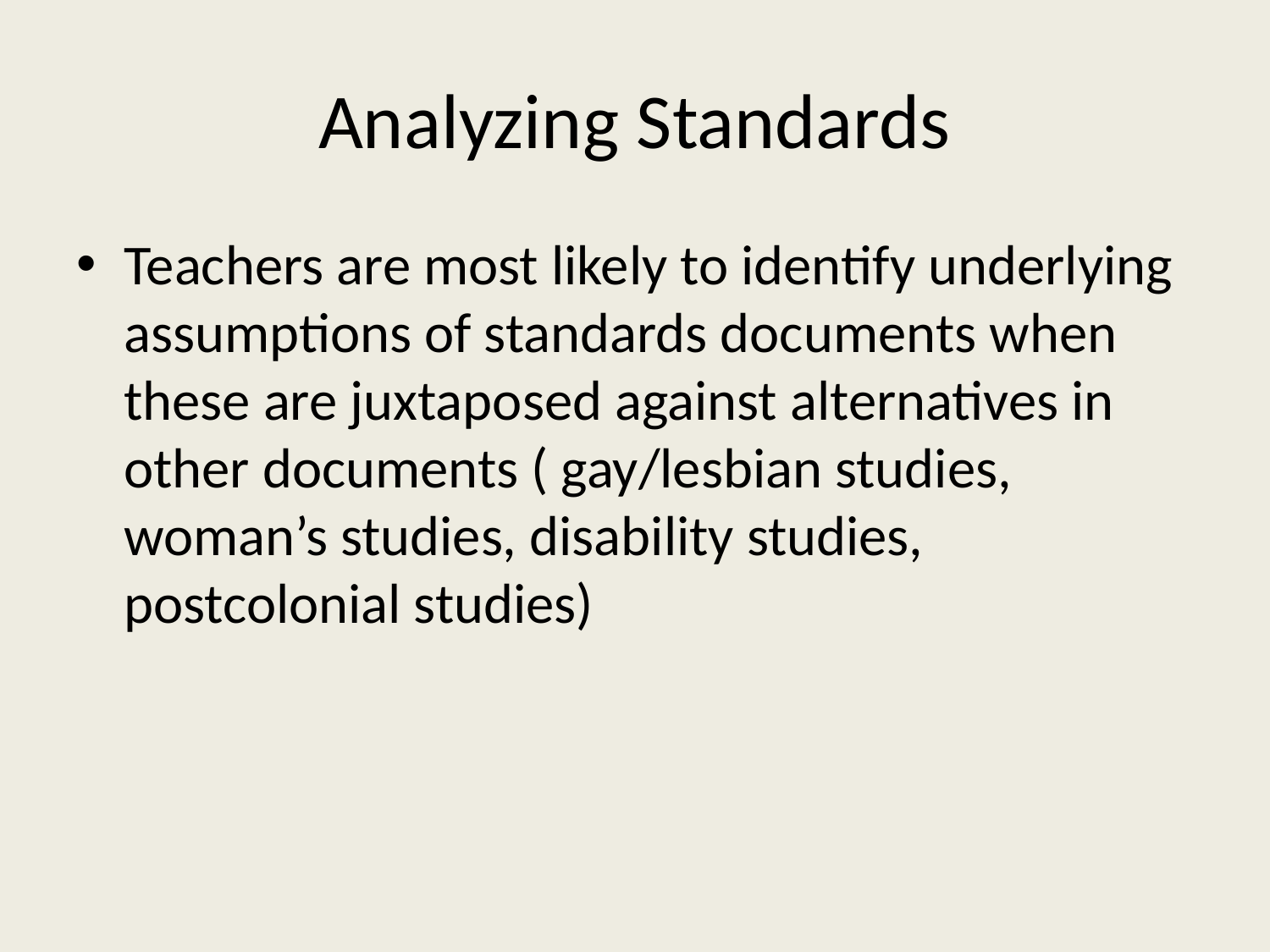

# Analyzing Standards
Teachers are most likely to identify underlying assumptions of standards documents when these are juxtaposed against alternatives in other documents ( gay/lesbian studies, woman’s studies, disability studies, postcolonial studies)